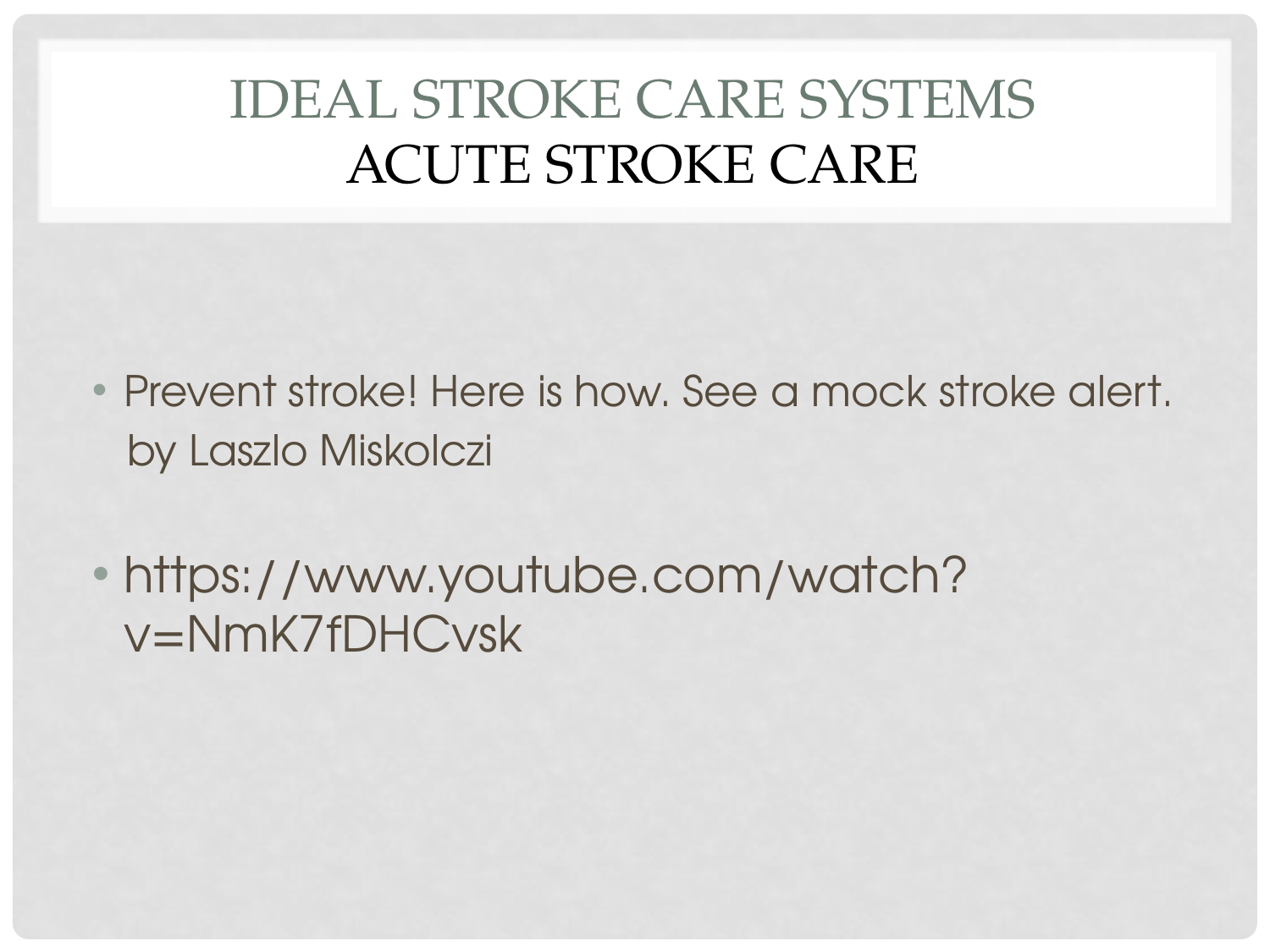

# Ideal stroke care systems acute stroke care

Prevent stroke! Here is how. See a mock stroke alert.
   by Laszlo Miskolczi

https://www.youtube.com/watch?v=NmK7fDHCvsk